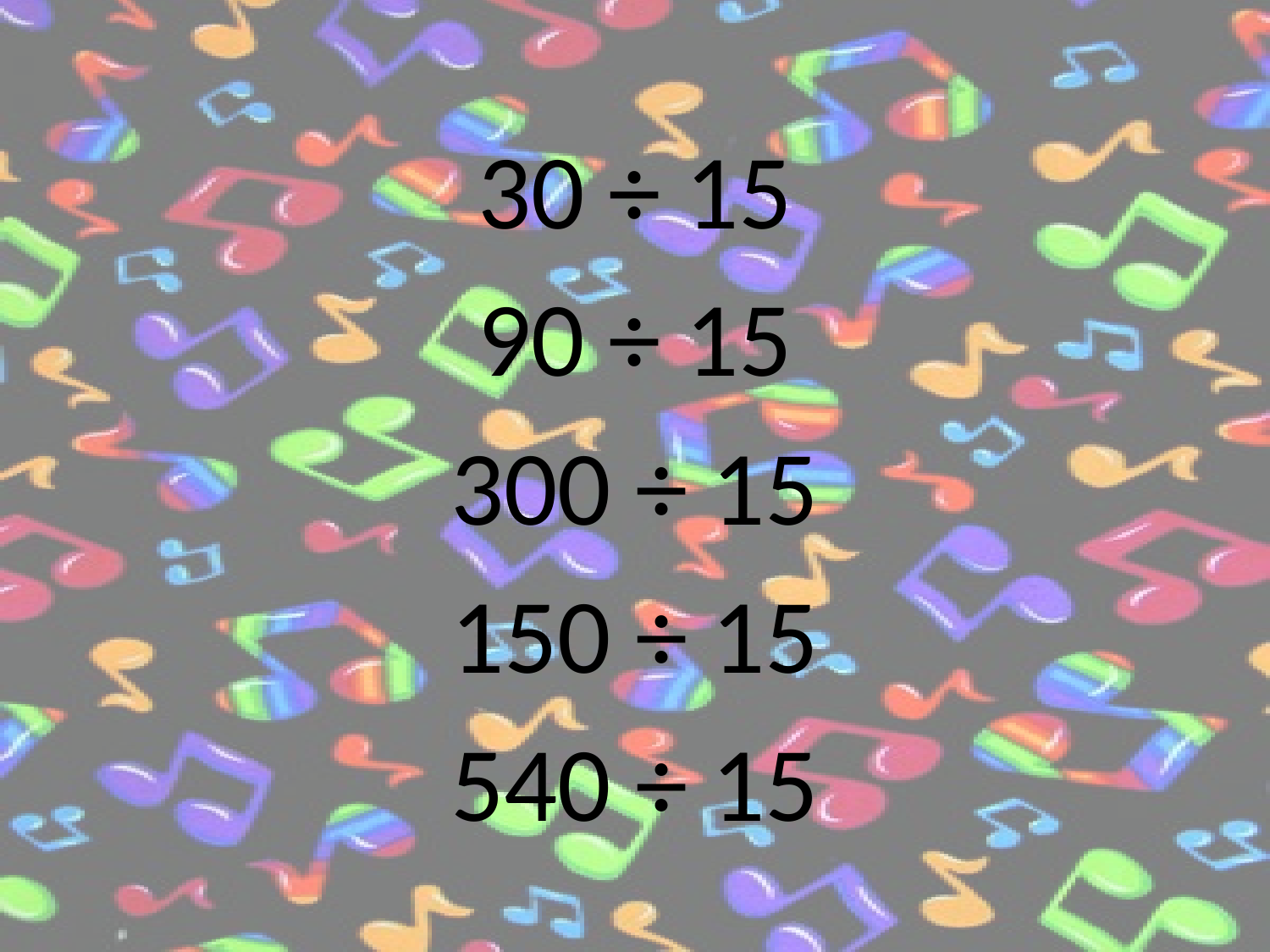

30 ÷ 15
90 ÷ 15
300 ÷ 15
150 ÷ 15
540 ÷ 15